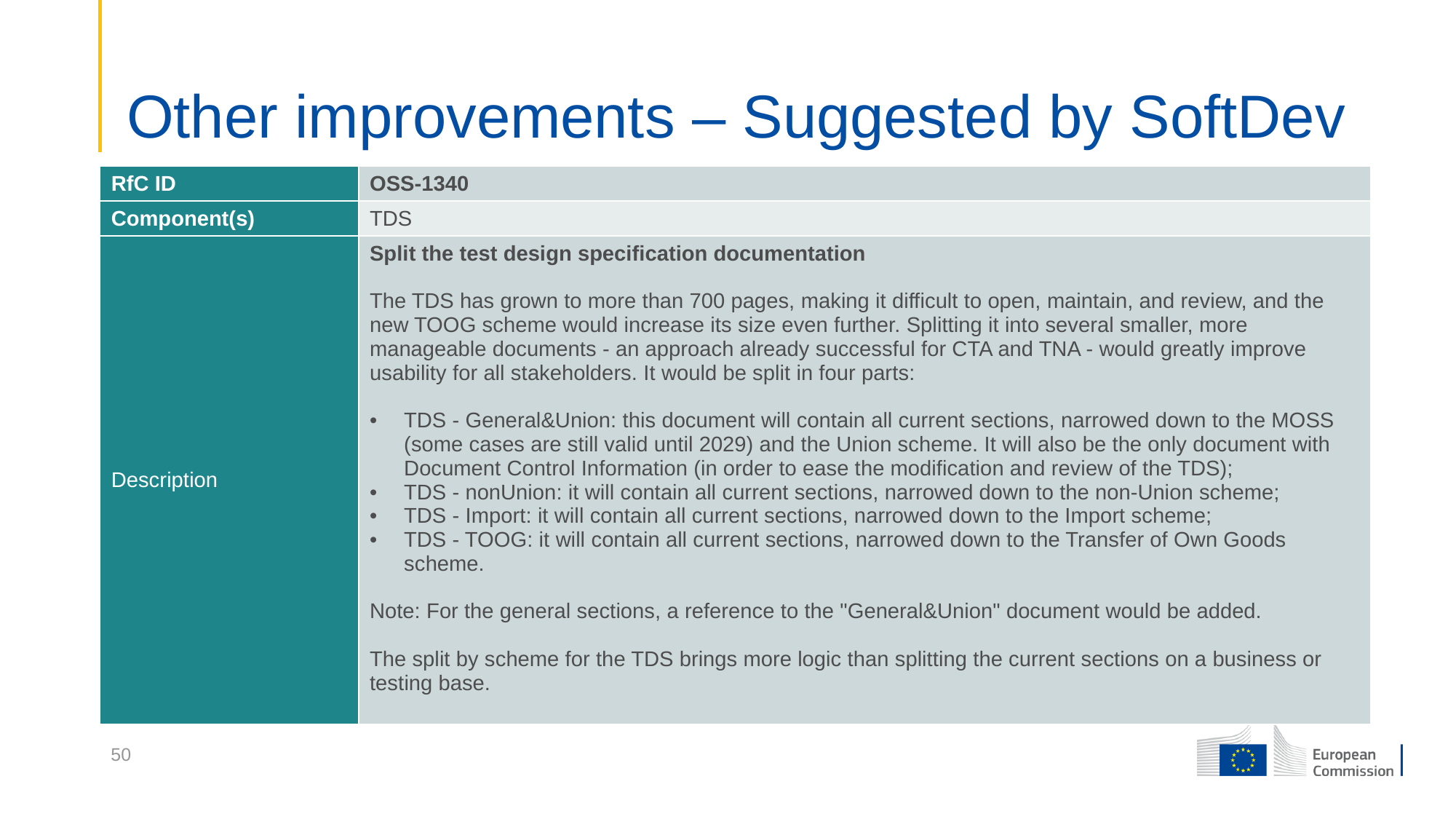

# Other improvements – Suggested by SoftDev
| RfC ID | OSS-1340 |
| --- | --- |
| Component(s) | TDS |
| Description | Split the test design specification documentation The TDS has grown to more than 700 pages, making it difficult to open, maintain, and review, and the new TOOG scheme would increase its size even further. Splitting it into several smaller, more manageable documents - an approach already successful for CTA and TNA - would greatly improve usability for all stakeholders. It would be split in four parts: TDS - General&Union: this document will contain all current sections, narrowed down to the MOSS (some cases are still valid until 2029) and the Union scheme. It will also be the only document with Document Control Information (in order to ease the modification and review of the TDS); TDS - nonUnion: it will contain all current sections, narrowed down to the non-Union scheme; TDS - Import: it will contain all current sections, narrowed down to the Import scheme; TDS - TOOG: it will contain all current sections, narrowed down to the Transfer of Own Goods scheme. Note: For the general sections, a reference to the "General&Union" document would be added. The split by scheme for the TDS brings more logic than splitting the current sections on a business or testing base. |
50